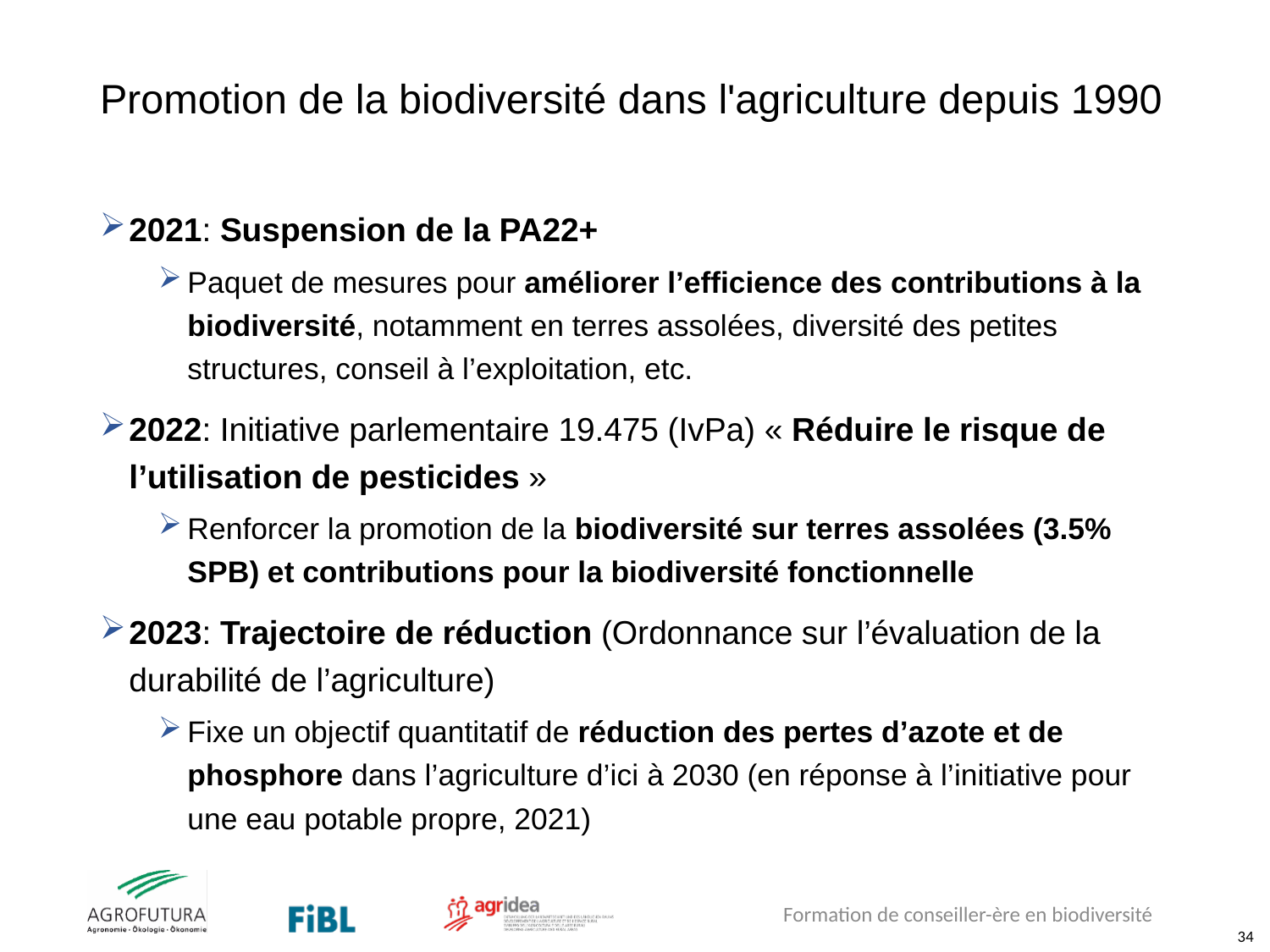

# Promotion de la biodiversité dans l'agriculture depuis 1990
2021: Suspension de la PA22+
Paquet de mesures pour améliorer l’efficience des contributions à la biodiversité, notamment en terres assolées, diversité des petites structures, conseil à l’exploitation, etc.
2022: Initiative parlementaire 19.475 (IvPa) « Réduire le risque de l’utilisation de pesticides »
Renforcer la promotion de la biodiversité sur terres assolées (3.5% SPB) et contributions pour la biodiversité fonctionnelle
2023: Trajectoire de réduction (Ordonnance sur l’évaluation de la durabilité de l’agriculture)
Fixe un objectif quantitatif de réduction des pertes d’azote et de phosphore dans l’agriculture d’ici à 2030 (en réponse à l’initiative pour une eau potable propre, 2021)

Formation de conseiller-ère en biodiversité